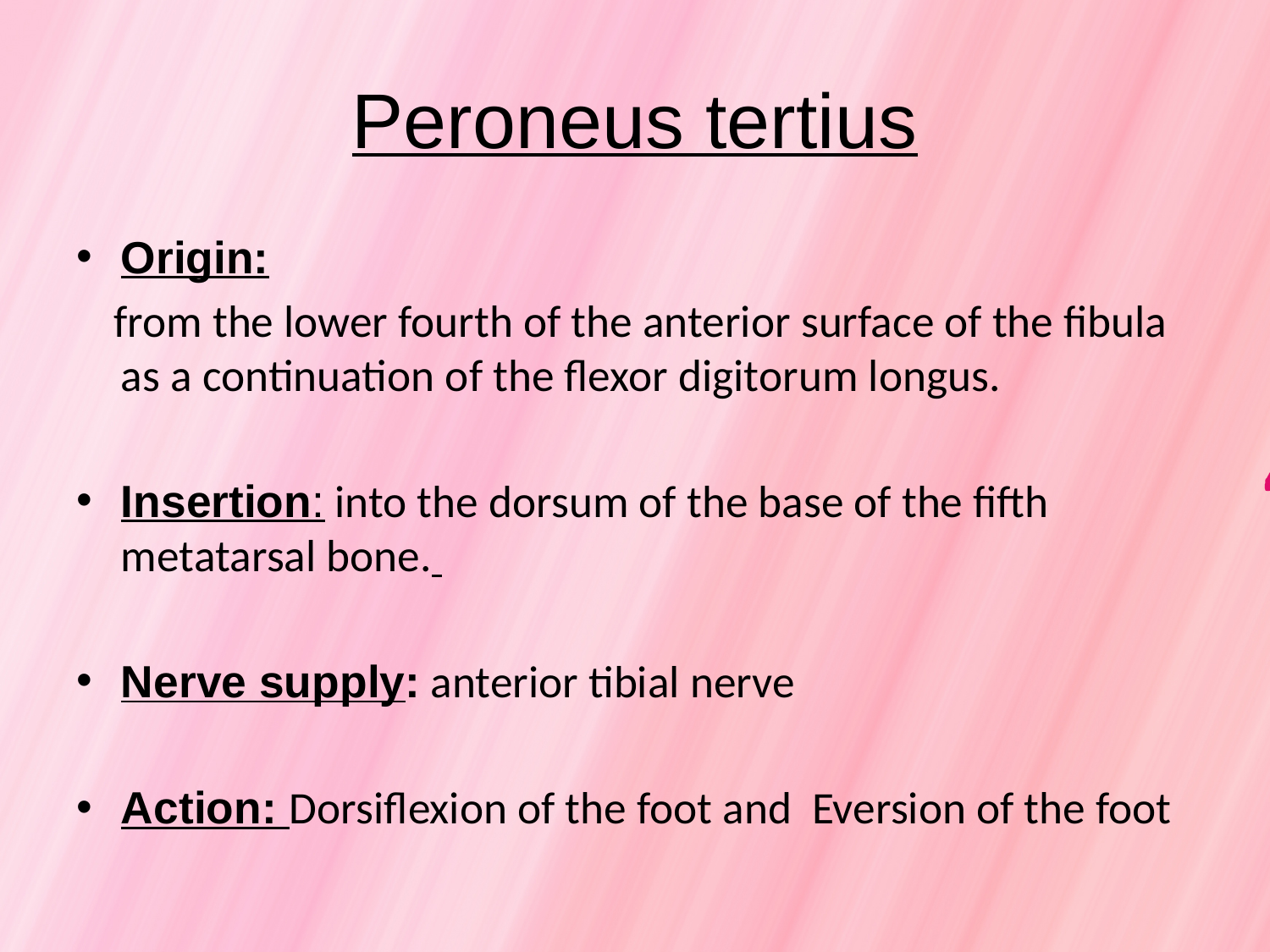

# Peroneus tertius
Origin:
   from the lower fourth of the anterior surface of the fibula as a continuation of the flexor digitorum longus.

Insertion: into the dorsum of the base of the fifth metatarsal bone.

Nerve supply: anterior tibial nerve

Action: Dorsiflexion of the foot and  Eversion of the foot